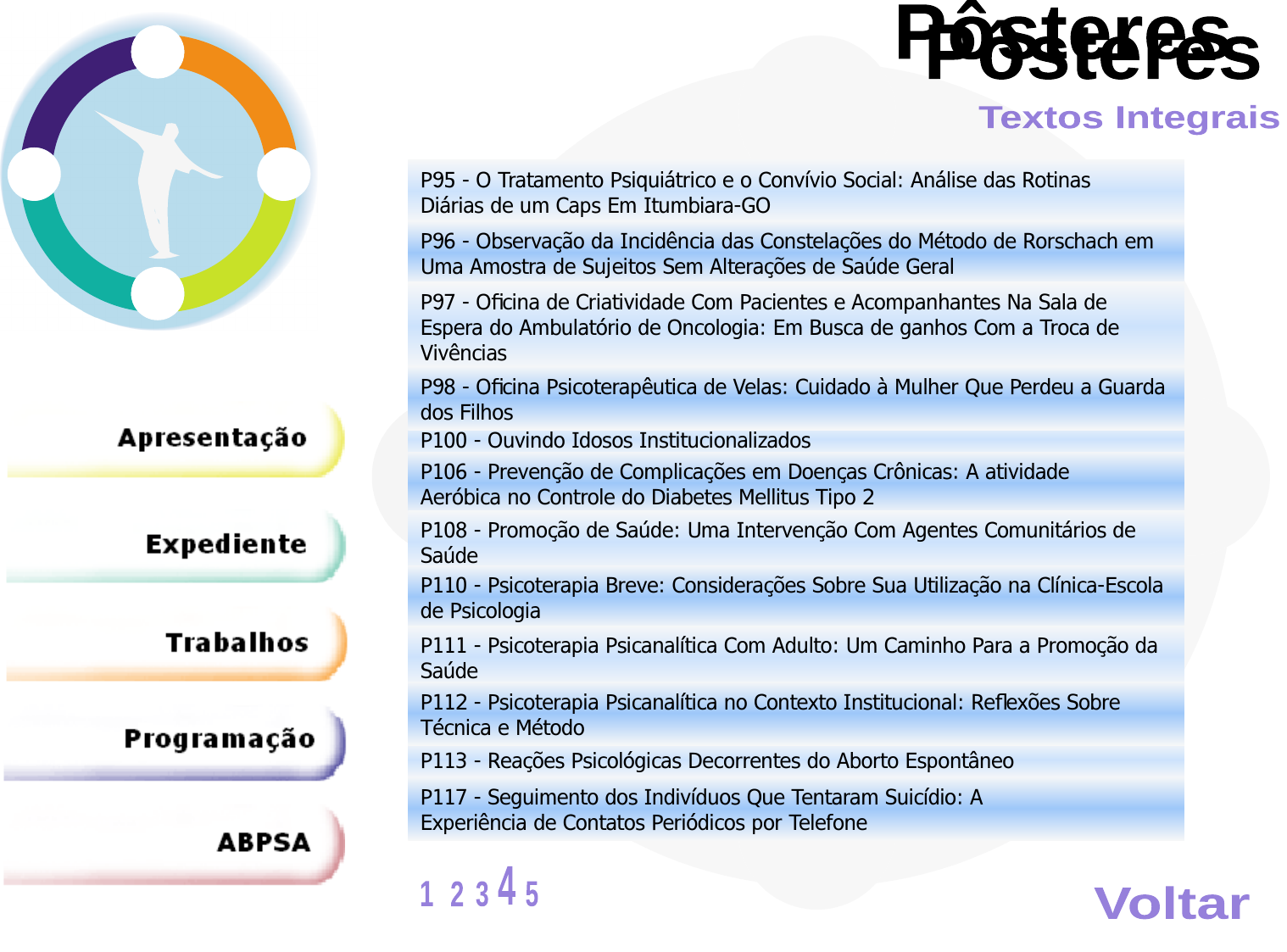

Pôsteres
Pôsteres
Textos Integrais
P95 - O Tratamento Psiquiátrico e o Convívio Social: Análise das Rotinas
Diárias de um Caps Em Itumbiara-GO
P96 - Observação da Incidência das Constelações do Método de Rorschach em Uma Amostra de Sujeitos Sem Alterações de Saúde Geral
P97 - Oficina de Criatividade Com Pacientes e Acompanhantes Na Sala de Espera do Ambulatório de Oncologia: Em Busca de ganhos Com a Troca de Vivências

P98 - Oficina Psicoterapêutica de Velas: Cuidado à Mulher Que Perdeu a Guarda dos Filhos
P100 - Ouvindo Idosos Institucionalizados
P106 - Prevenção de Complicações em Doenças Crônicas: A atividade
Aeróbica no Controle do Diabetes Mellitus Tipo 2
P108 - Promoção de Saúde: Uma Intervenção Com Agentes Comunitários de Saúde
P110 - Psicoterapia Breve: Considerações Sobre Sua Utilização na Clínica-Escola de Psicologia
P111 - Psicoterapia Psicanalítica Com Adulto: Um Caminho Para a Promoção da Saúde
P112 - Psicoterapia Psicanalítica no Contexto Institucional: Reflexões Sobre Técnica e Método
P113 - Reações Psicológicas Decorrentes do Aborto Espontâneo
P117 - Seguimento dos Indivíduos Que Tentaram Suicídio: A
Experiência de Contatos Periódicos por Telefone
4
1
2
3
5
Voltar